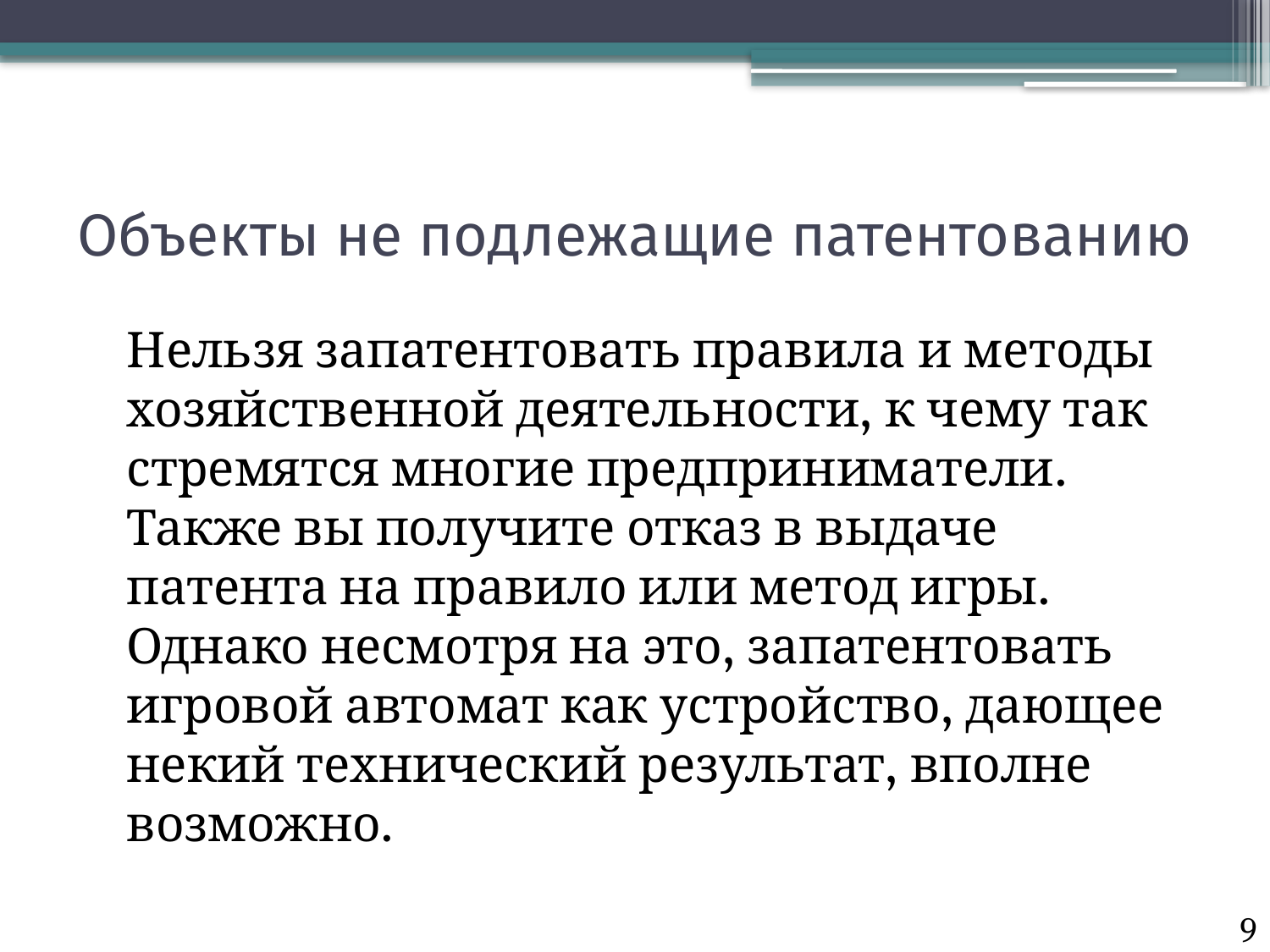

# Объекты не подлежащие патентованию
   Нельзя запатентовать правила и методы хозяйственной деятельности, к чему так стремятся многие предприниматели. Также вы получите отказ в выдаче патента на правило или метод игры.
Однако несмотря на это, запатентовать игровой автомат как устройство, дающее некий технический результат, вполне возможно.
9